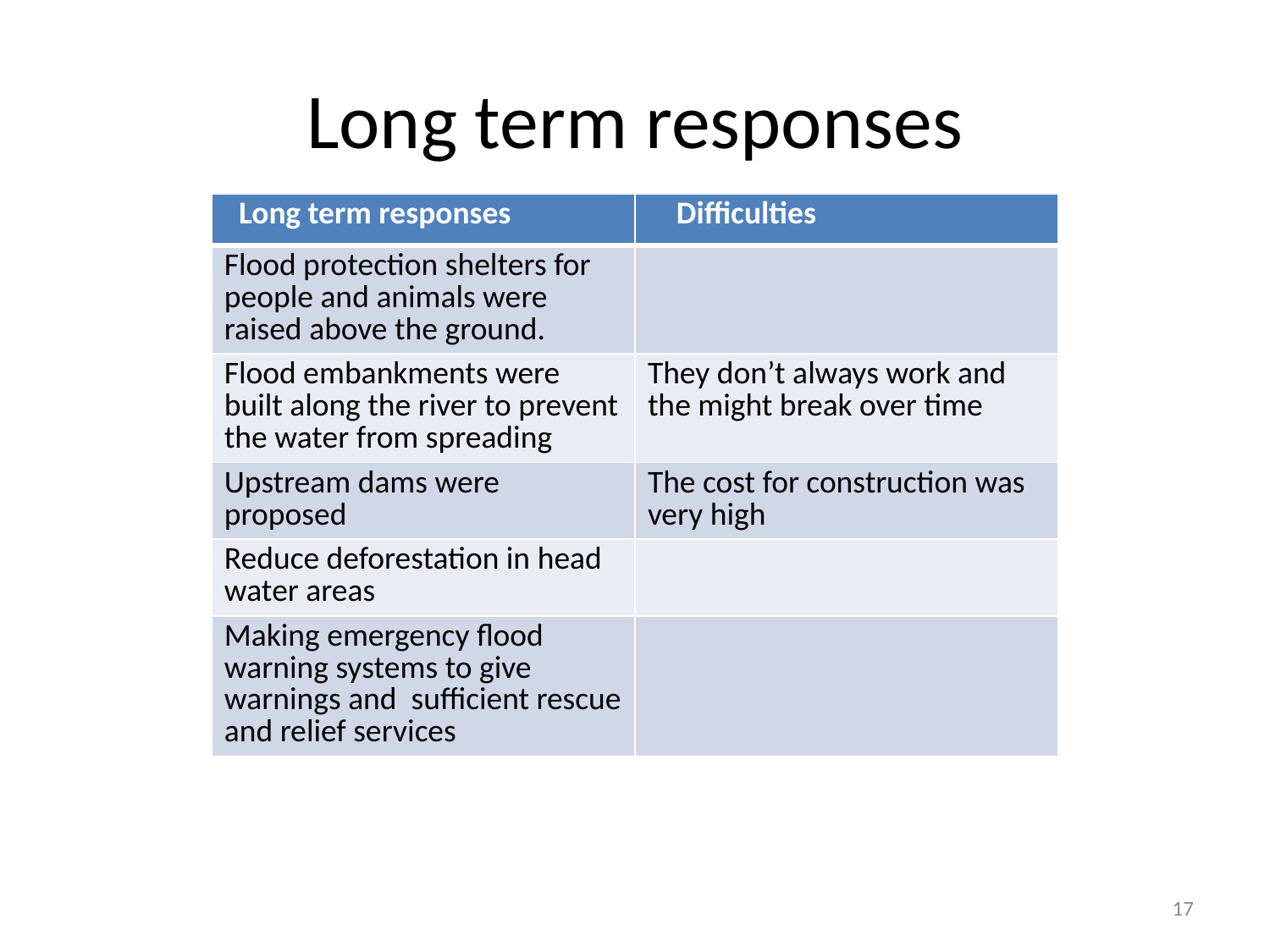

# Long term responses
| Long term responses | Difficulties |
| --- | --- |
| Flood protection shelters for people and animals were raised above the ground. |  |
| Flood embankments were built along the river to prevent the water from spreading | They don’t always work and the might break over time |
| Upstream dams were proposed | The cost for construction was very high |
| Reduce deforestation in head water areas |  |
| Making emergency flood warning systems to give warnings and sufficient rescue and relief services |  |
17